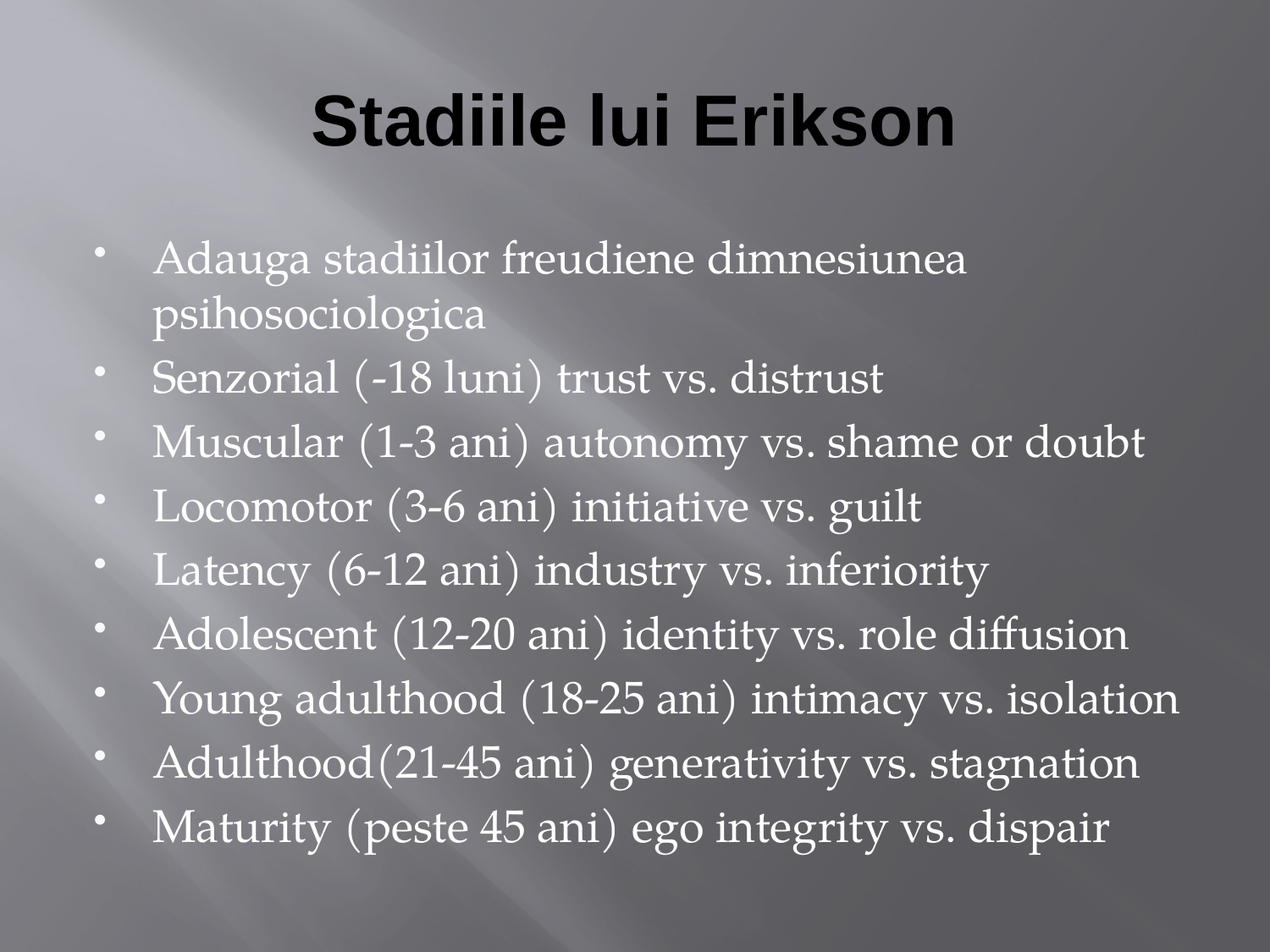

# Stadiile lui Erikson
Adauga stadiilor freudiene dimnesiunea psihosociologica
Senzorial (-18 luni) trust vs. distrust
Muscular (1-3 ani) autonomy vs. shame or doubt
Locomotor (3-6 ani) initiative vs. guilt
Latency (6-12 ani) industry vs. inferiority
Adolescent (12-20 ani) identity vs. role diffusion
Young adulthood (18-25 ani) intimacy vs. isolation
Adulthood(21-45 ani) generativity vs. stagnation
Maturity (peste 45 ani) ego integrity vs. dispair